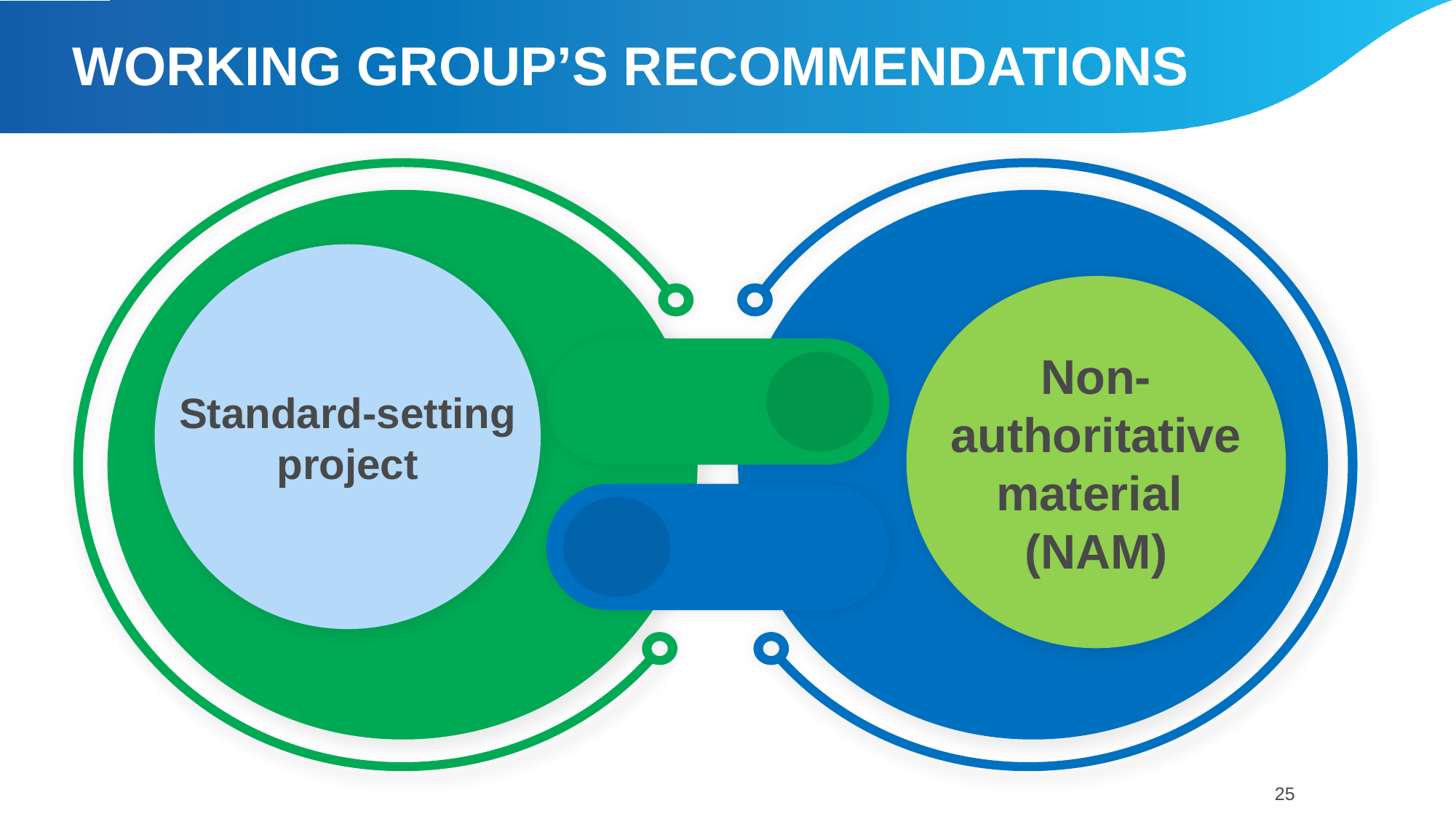

# WORKING GROUP’S RECOMMENDATIONS

Standard-setting project
Non-authoritative material
(NAM)

25